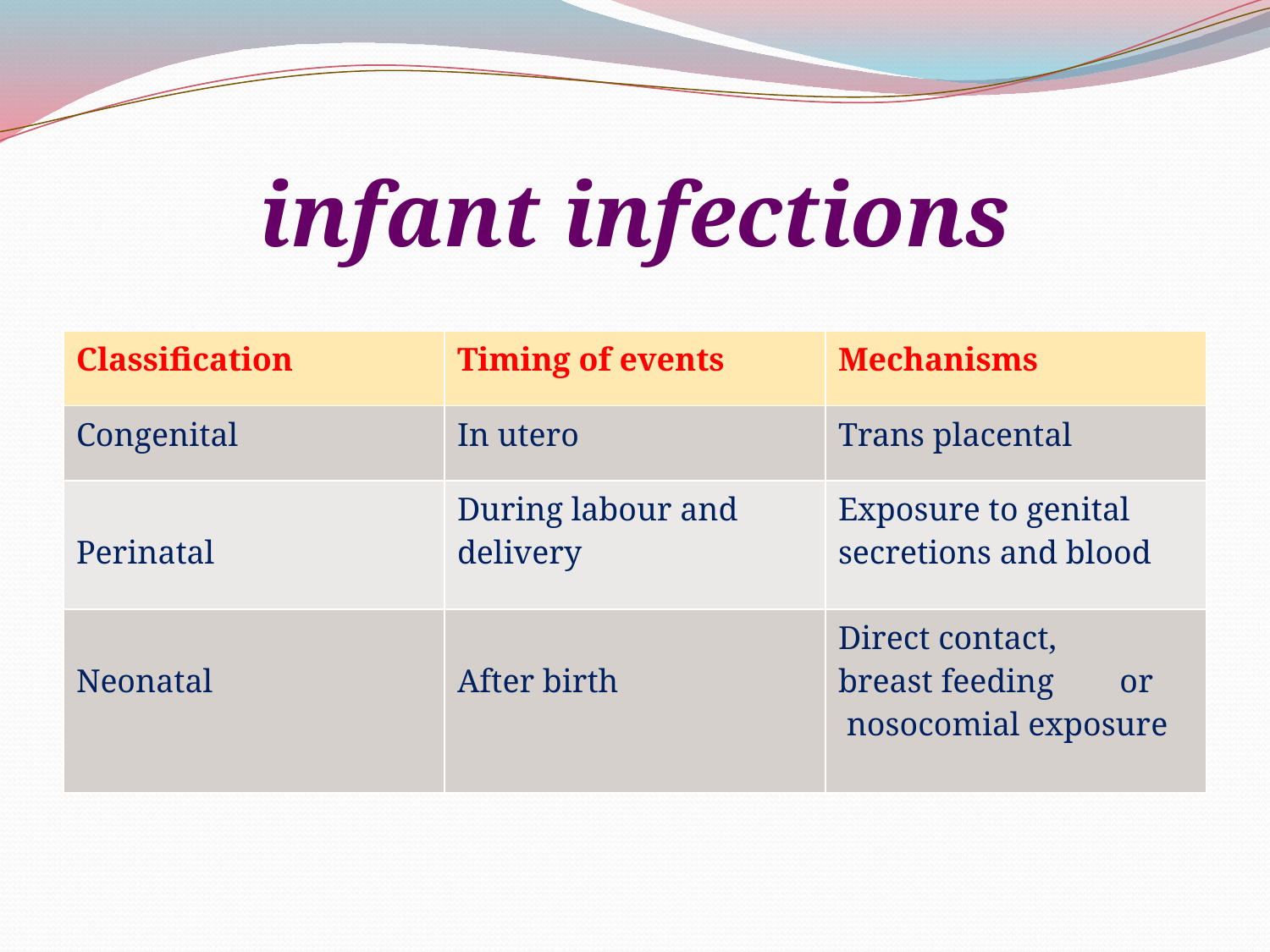

# infant infections
| Classification | Timing of events | Mechanisms |
| --- | --- | --- |
| Congenital | In utero | Trans placental |
| Perinatal | During labour and delivery | Exposure to genital secretions and blood |
| Neonatal | After birth | Direct contact, breast feeding or nosocomial exposure |